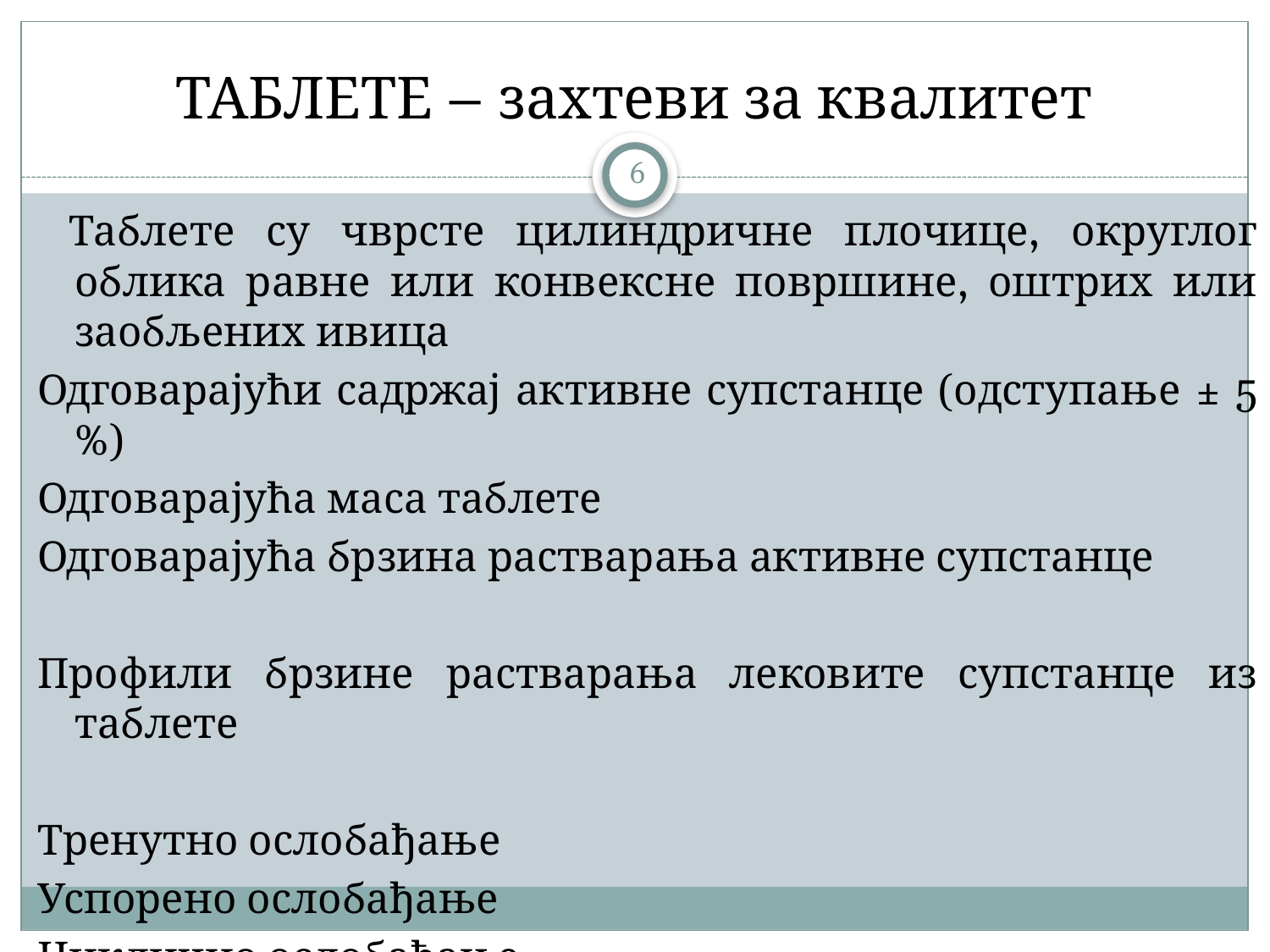

# ТАБЛЕТЕ – захтеви за квалитет
6
 Таблете су чврсте цилиндричне плочице, округлог облика равне или конвексне површине, оштрих или заобљених ивица
Одговарајући садржај активне супстанце (одступање ± 5 %)
Одговарајућа маса таблете
Одговарајућа брзина растварања активне супстанце

Профили брзине растварања лековите супстанце из таблете

Тренутно ослобађање
Успорено ослобађање
Циклично ослобађање...